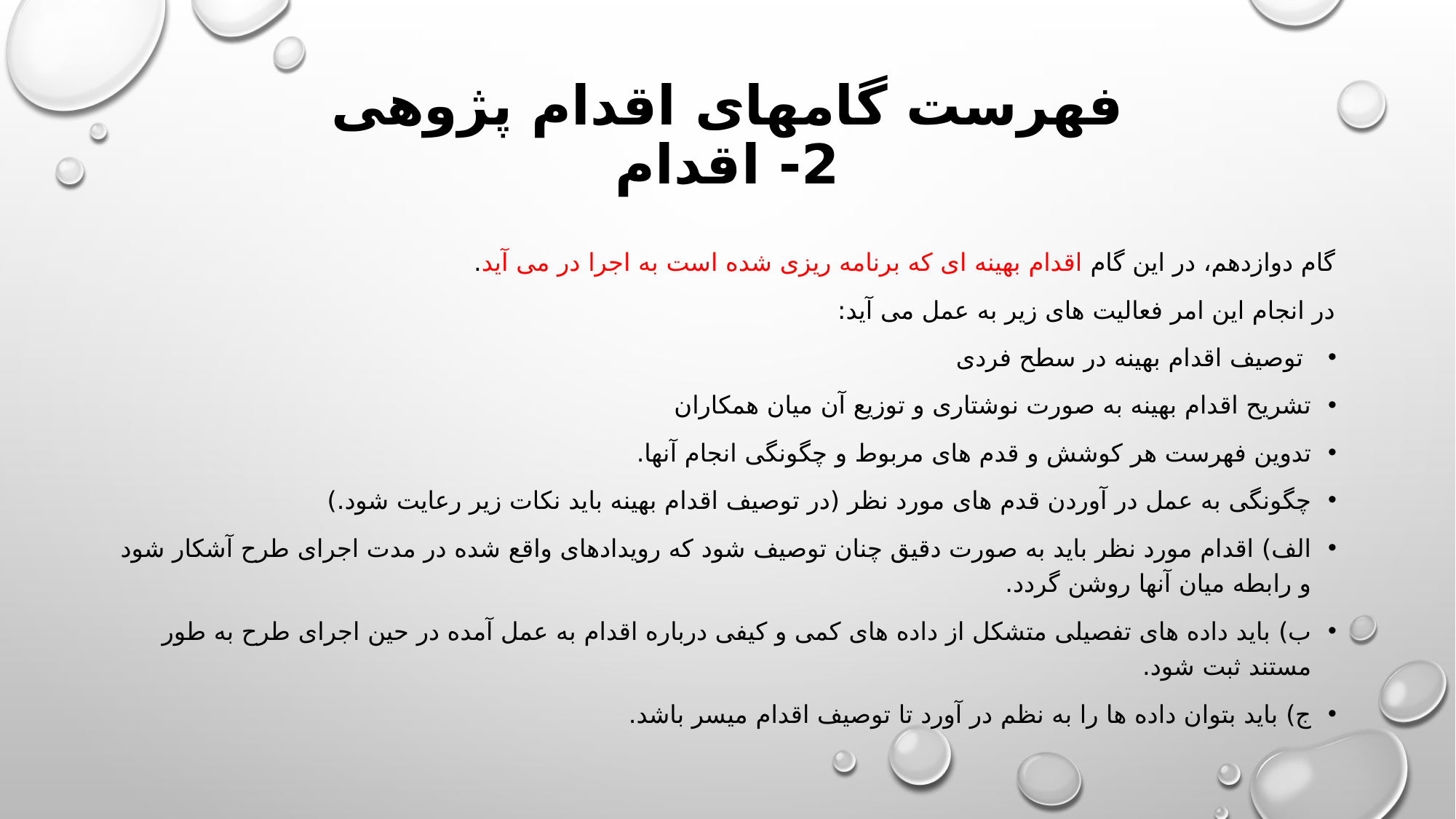

# فهرست گامهای اقدام پژوهی 2- اقدام
گام دوازدهم، در این گام اقدام بهینه ای که برنامه ریزی شده است به اجرا در می آید.
در انجام این امر فعالیت های زیر به عمل می آید:
 توصیف اقدام بهینه در سطح فردی
تشریح اقدام بهینه به صورت نوشتاری و توزیع آن میان همکاران
تدوین فهرست هر کوشش و قدم های مربوط و چگونگی انجام آنها.
چگونگی به عمل در آوردن قدم های مورد نظر (در توصیف اقدام بهینه باید نکات زیر رعایت شود.)
الف) اقدام مورد نظر باید به صورت دقیق چنان توصیف شود که رویدادهای واقع شده در مدت اجرای طرح آشکار شود و رابطه میان آنها روشن گردد.
ب) باید داده های تفصیلی متشکل از داده های کمی و کیفی درباره اقدام به عمل آمده در حین اجرای طرح به طور مستند ثبت شود.
ج) باید بتوان داده ها را به نظم در آورد تا توصیف اقدام میسر باشد.